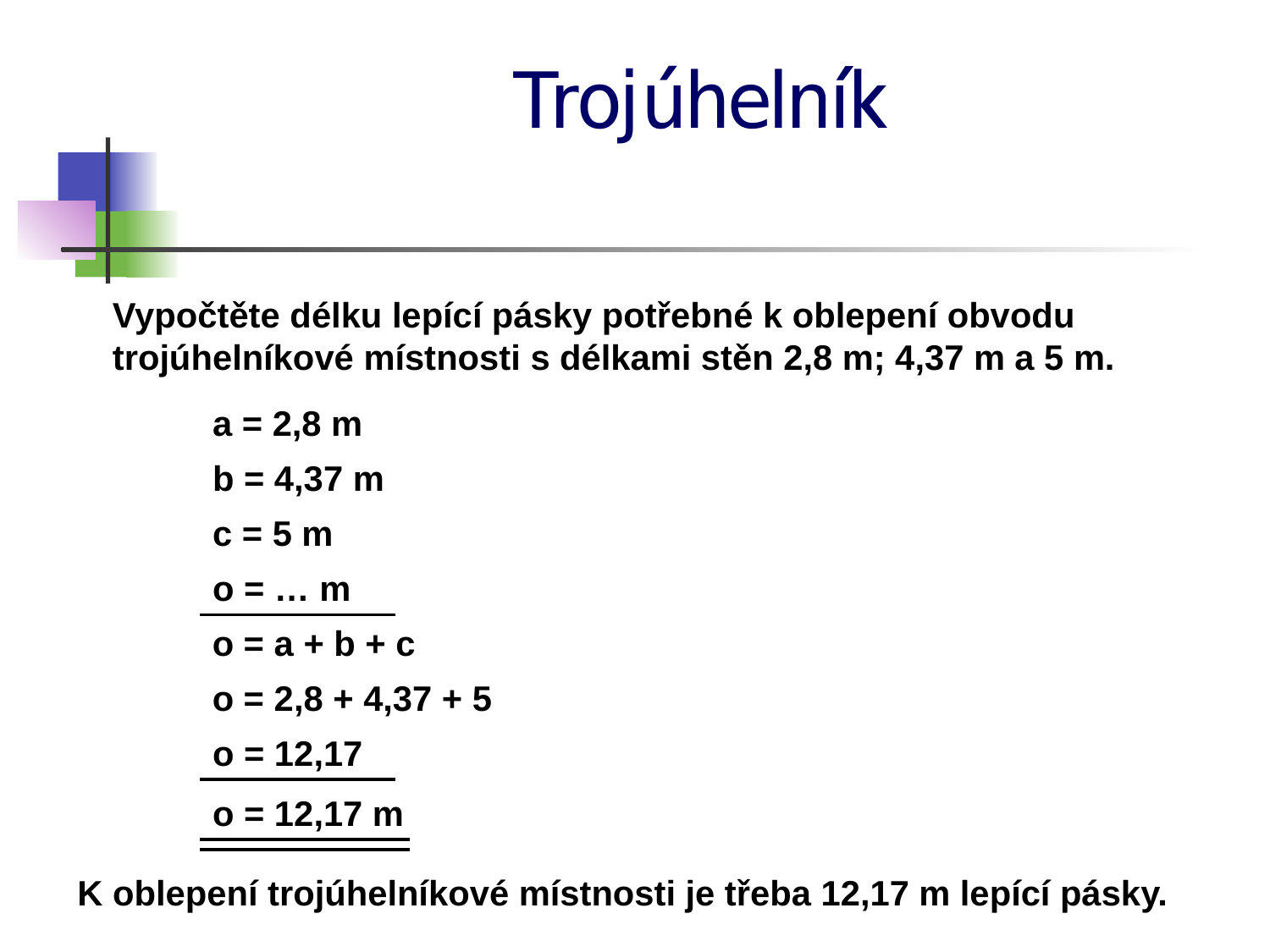

# Trojúhelník
Vypočtěte délku lepící pásky potřebné k oblepení obvodu trojúhelníkové místnosti s délkami stěn 2,8 m; 4,37 m a 5 m.
a = 2,8 m
b = 4,37 m
c = 5 m
o = … m
o = a + b + c
o = 2,8 + 4,37 + 5
o = 12,17
o = 12,17 m
K oblepení trojúhelníkové místnosti je třeba 12,17 m lepící pásky.